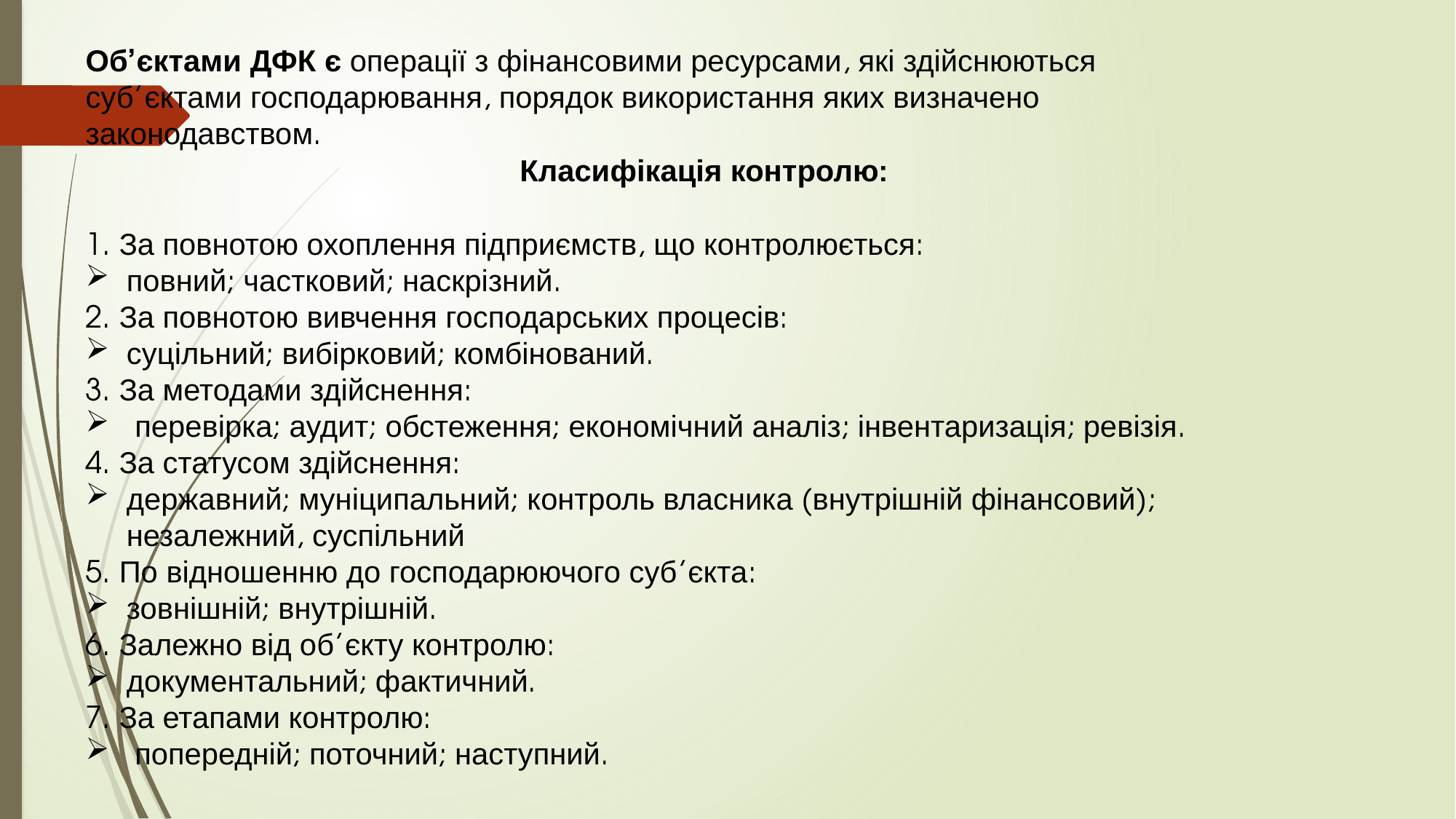

Об’єктами ДФК є операції з фінансовими ресурсами, які здійснюються суб’єктами господарювання, порядок використання яких визначено законодавством.

Класифікація контролю:

1. За повнотою охоплення підприємств, що контролюється:
повний; частковий; наскрізний.
2. За повнотою вивчення господарських процесів:
суцільний; вибірковий; комбінований.
3. За методами здійснення:
 перевірка; аудит; обстеження; економічний аналіз; інвентаризація; ревізія.
4. За статусом здійснення:
державний; муніципальний; контроль власника (внутрішній фінансовий); незалежний, суспільний
5. По відношенню до господарюючого суб’єкта:
зовнішній; внутрішній.
6. Залежно від об’єкту контролю:
документальний; фактичний.
7. За етапами контролю:
 попередній; поточний; наступний.